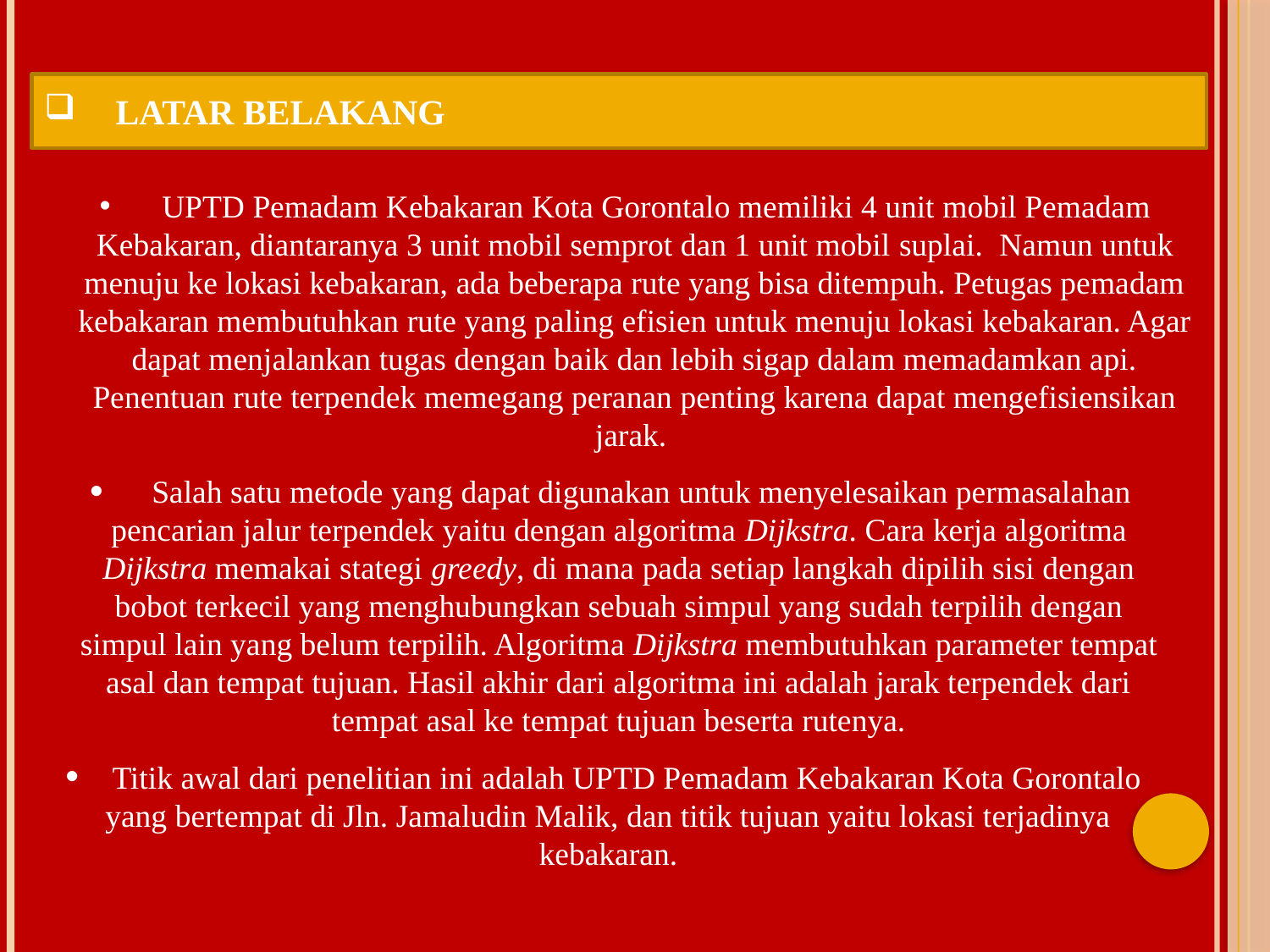

LATAR BELAKANG

    UPTD Pemadam Kebakaran Kota Gorontalo memiliki 4 unit mobil Pemadam Kebakaran, diantaranya 3 unit mobil semprot dan 1 unit mobil suplai.  Namun untuk menuju ke lokasi kebakaran, ada beberapa rute yang bisa ditempuh. Petugas pemadam kebakaran membutuhkan rute yang paling efisien untuk menuju lokasi kebakaran. Agar dapat menjalankan tugas dengan baik dan lebih sigap dalam memadamkan api. Penentuan rute terpendek memegang peranan penting karena dapat mengefisiensikan jarak.
    Salah satu metode yang dapat digunakan untuk menyelesaikan permasalahan pencarian jalur terpendek yaitu dengan algoritma Dijkstra. Cara kerja algoritma Dijkstra memakai stategi greedy, di mana pada setiap langkah dipilih sisi dengan bobot terkecil yang menghubungkan sebuah simpul yang sudah terpilih dengan simpul lain yang belum terpilih. Algoritma Dijkstra membutuhkan parameter tempat asal dan tempat tujuan. Hasil akhir dari algoritma ini adalah jarak terpendek dari tempat asal ke tempat tujuan beserta rutenya.
   Titik awal dari penelitian ini adalah UPTD Pemadam Kebakaran Kota Gorontalo yang bertempat di Jln. Jamaludin Malik, dan titik tujuan yaitu lokasi terjadinya kebakaran.